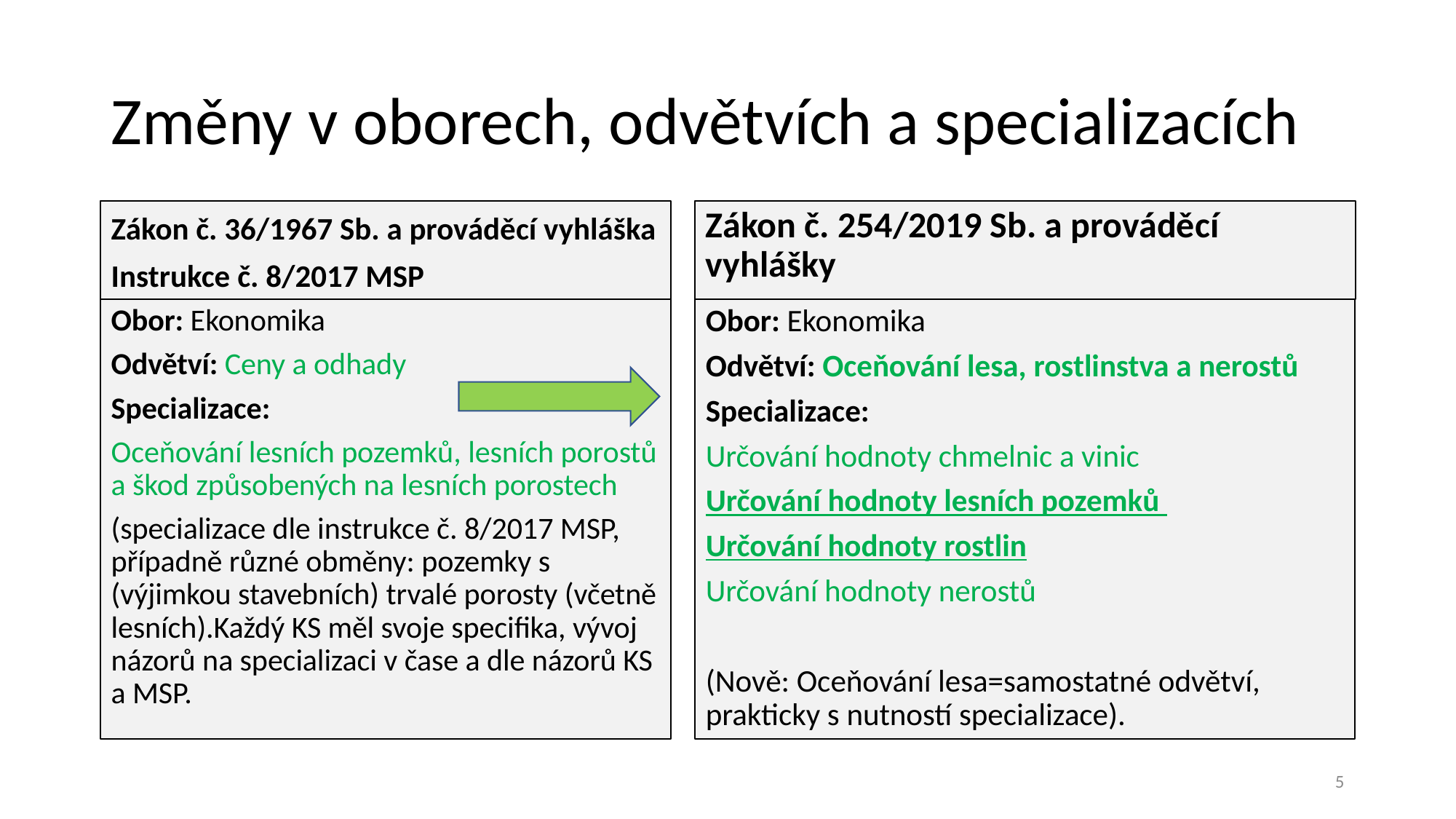

# Změny v oborech, odvětvích a specializacích
Zákon č. 36/1967 Sb. a prováděcí vyhláška
Instrukce č. 8/2017 MSP
Zákon č. 254/2019 Sb. a prováděcí vyhlášky

Obor: Ekonomika
Odvětví: Ceny a odhady
Specializace:
Oceňování lesních pozemků, lesních porostů a škod způsobených na lesních porostech
(specializace dle instrukce č. 8/2017 MSP, případně různé obměny: pozemky s (výjimkou stavebních) trvalé porosty (včetně lesních).Každý KS měl svoje specifika, vývoj názorů na specializaci v čase a dle názorů KS a MSP.
Obor: Ekonomika
Odvětví: Oceňování lesa, rostlinstva a nerostů
Specializace:
Určování hodnoty chmelnic a vinic
Určování hodnoty lesních pozemků
Určování hodnoty rostlin
Určování hodnoty nerostů

(Nově: Oceňování lesa=samostatné odvětví, prakticky s nutností specializace).

5